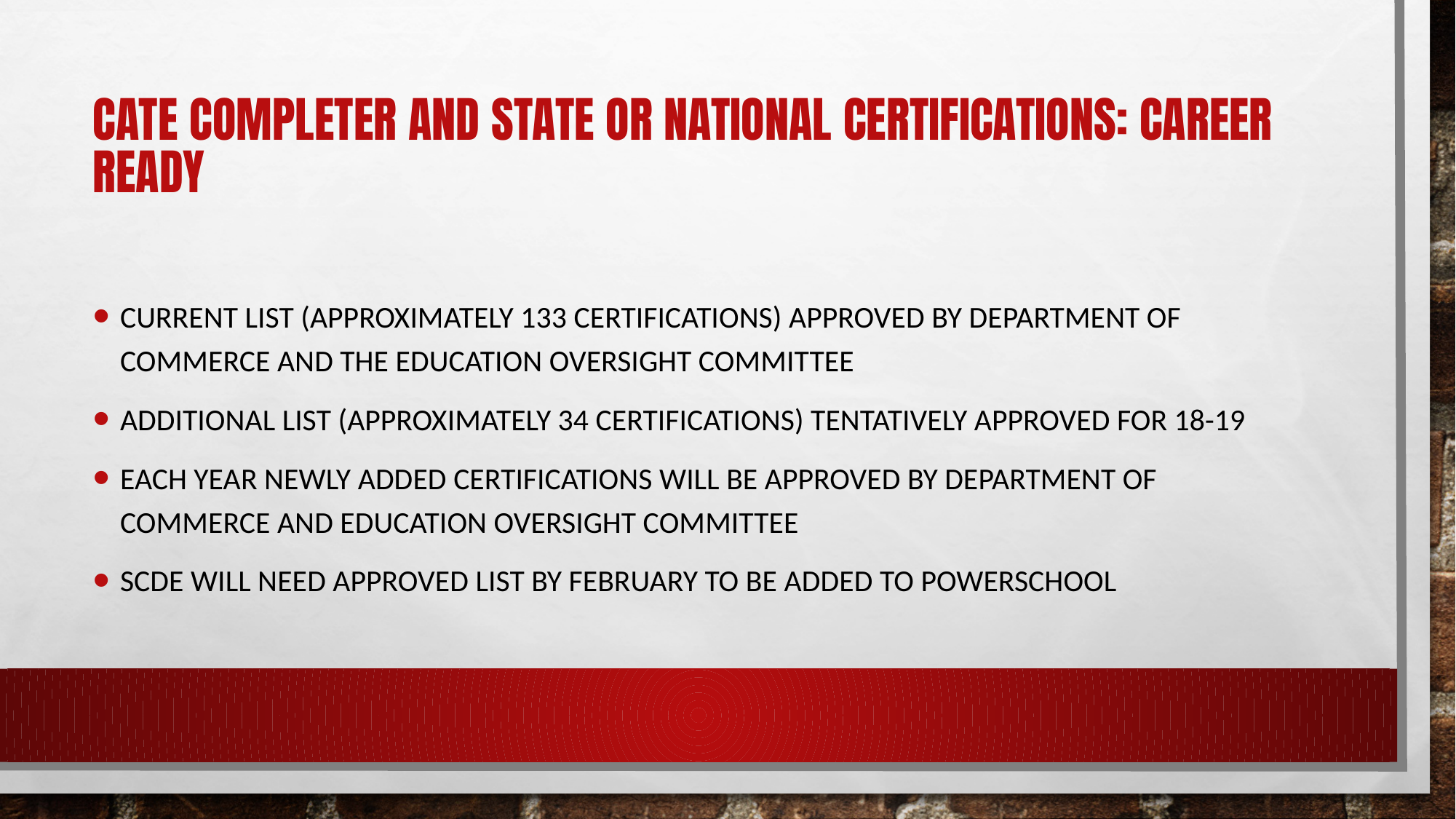

# CATE Completer and state or national certifications: Career Ready
Current list (approximately 133 certifications) approved by Department of Commerce and the Education oversight committee
Additional list (approximately 34 certifications) tentatively approved for 18-19
Each year newly added certifications will be approved by Department of Commerce and education oversight committee
SCDE will need approved list by February to be added to powerschool